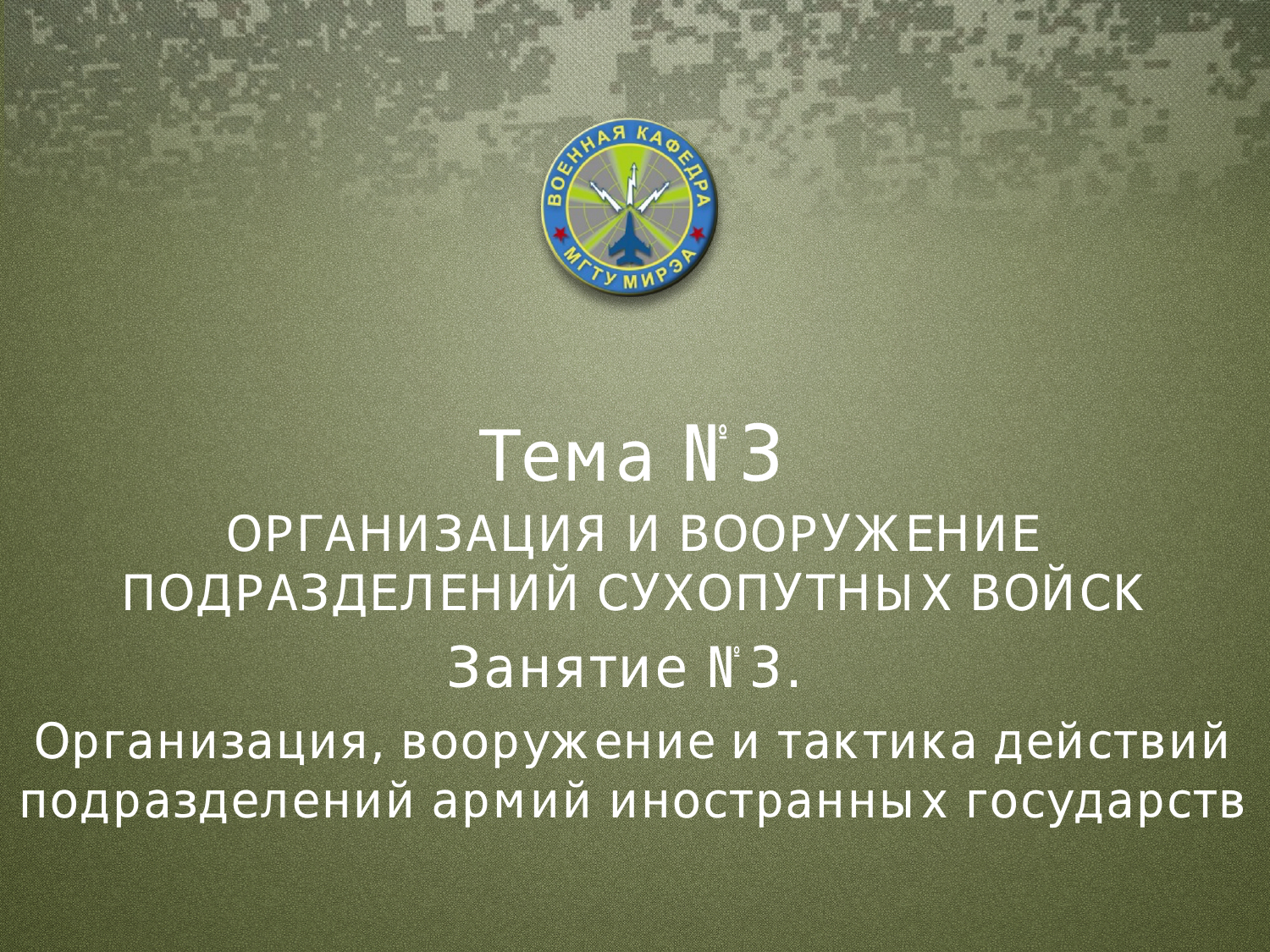

Тема №3
ОРГАНИЗАЦИЯ И ВООРУЖЕНИЕ ПОДРАЗДЕЛЕНИЙ СУХОПУТНЫХ ВОЙСК
Занятие №3.
Организация, вооружение и тактика действий подразделений армий иностранных государств